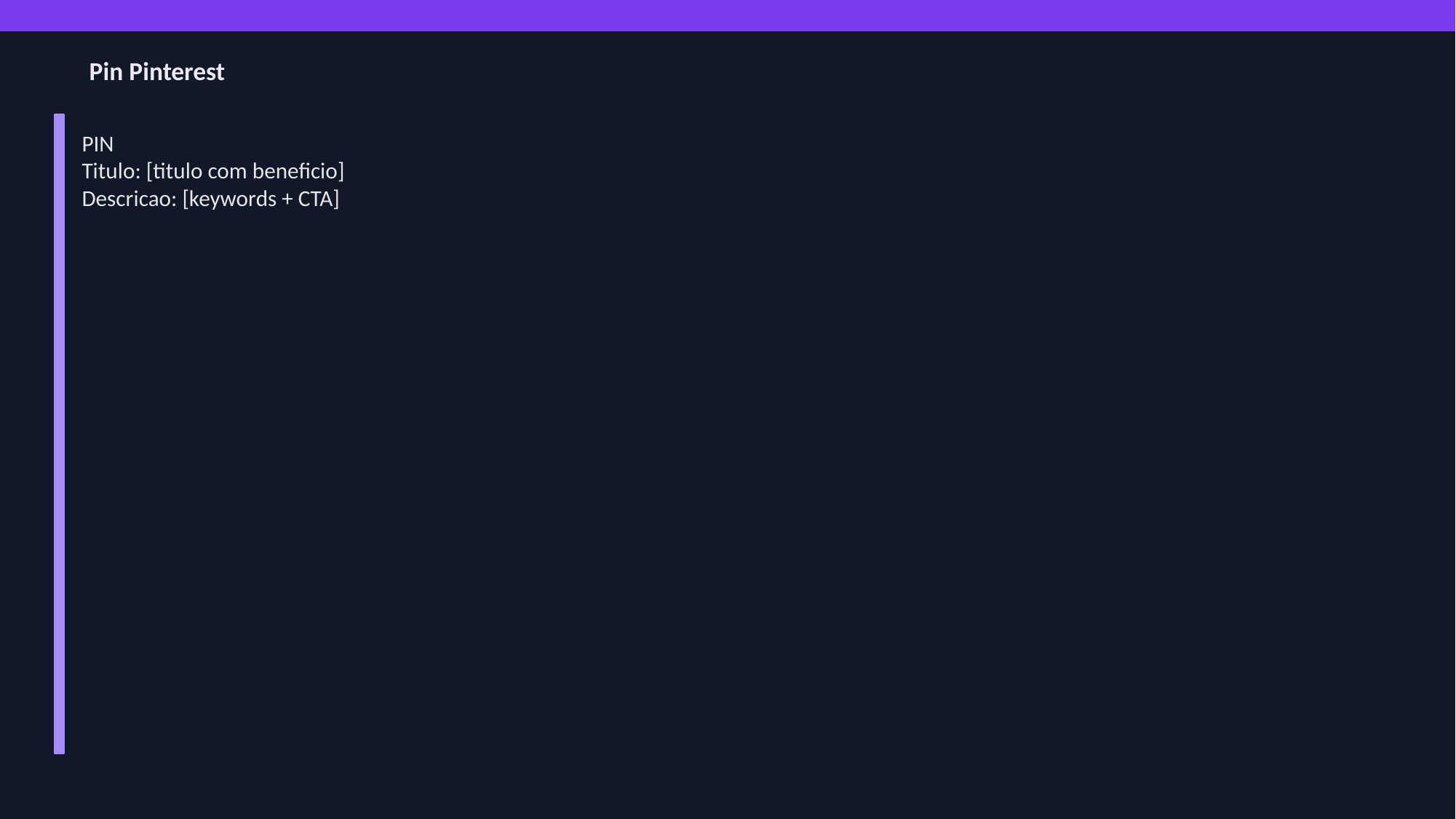

Pin Pinterest

PIN
Titulo: [titulo com beneficio]
Descricao: [keywords + CTA]